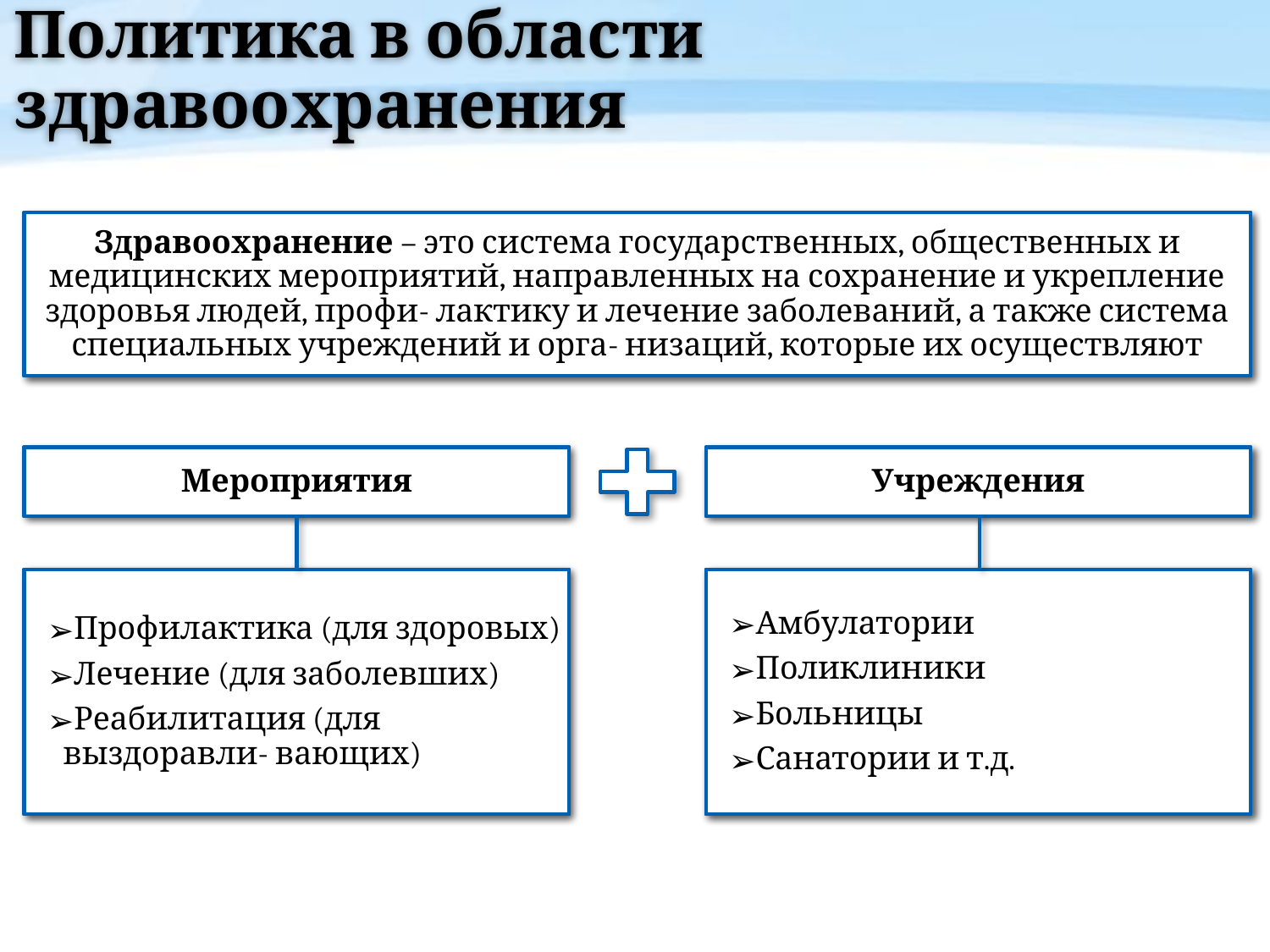

# Политика в области здравоохранения

Здравоохранение – это система государственных, общественных и медицинских мероприятий, направленных на сохранение и укрепление здоровья людей, профи- лактику и лечение заболеваний, а также система специальных учреждений и орга- низаций, которые их осуществляют

Мероприятия

Учреждения

Профилактика (для здоровых)
Лечение (для заболевших)
Реабилитация (для выздоравли- вающих)

Амбулатории
Поликлиники
Больницы
Санатории и т.д.